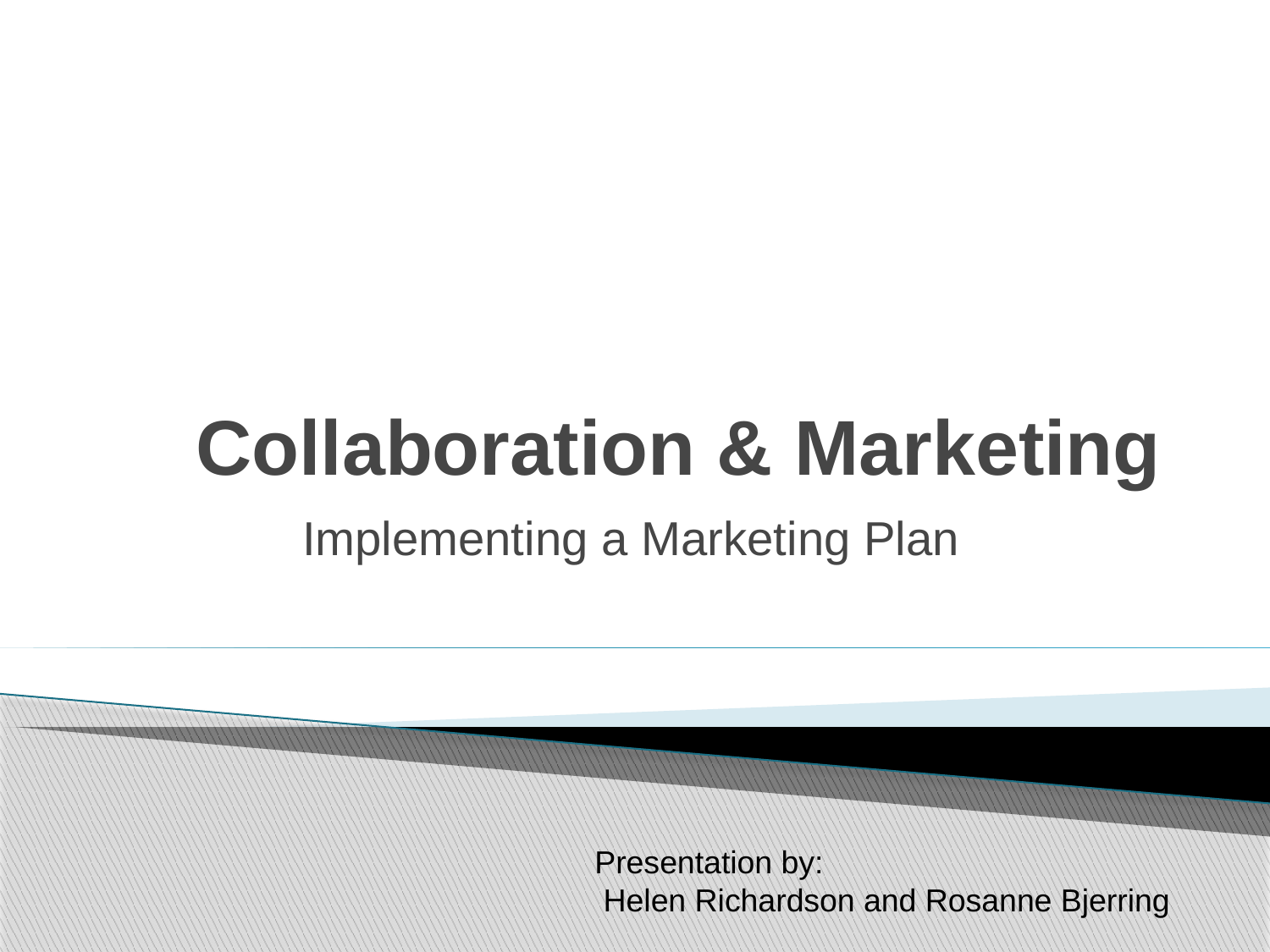

# Collaboration & Marketing
Implementing a Marketing Plan
Presentation by:
 Helen Richardson and Rosanne Bjerring